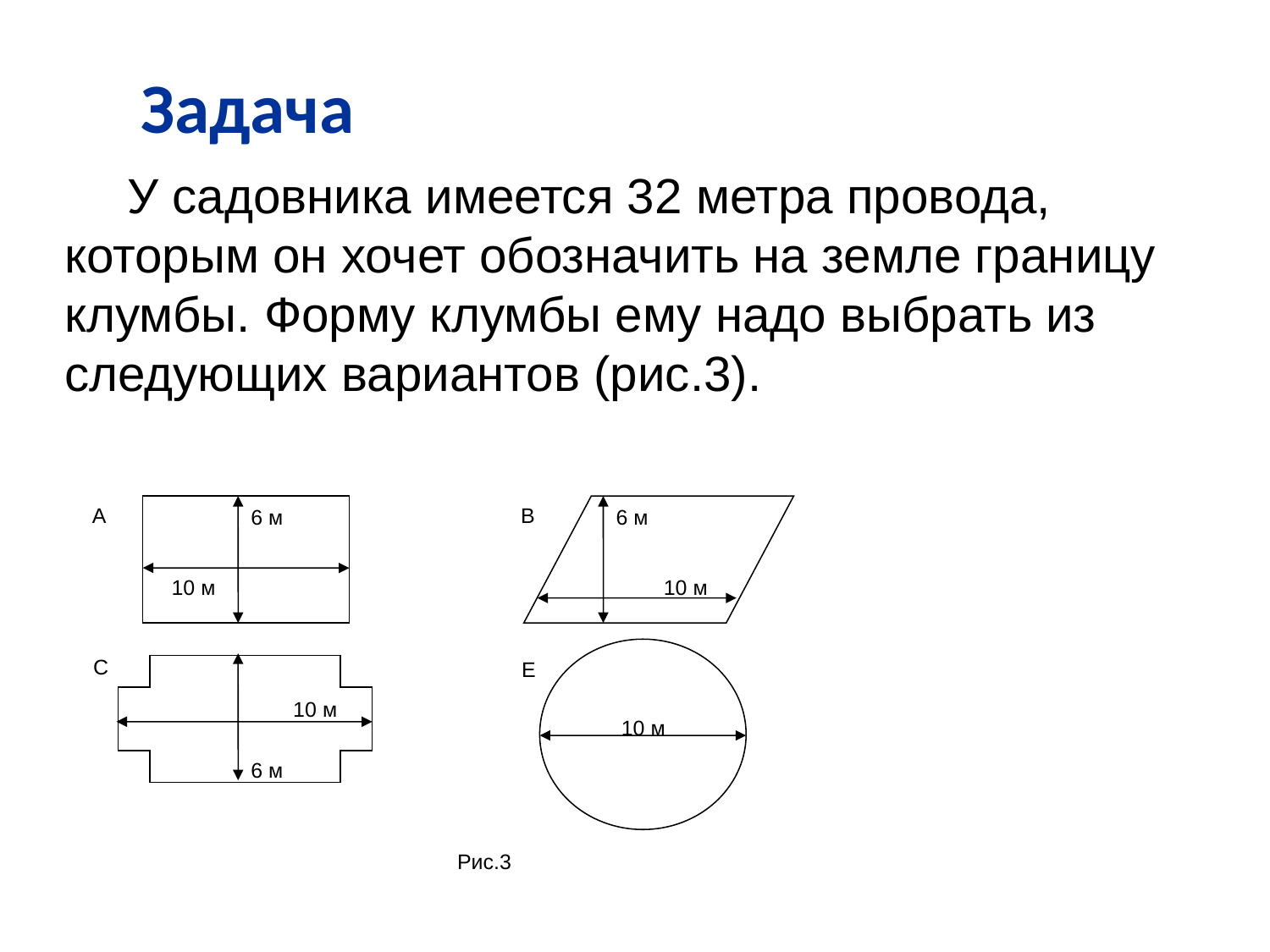

Задача

У садовника имеется 32 метра провода, которым он хочет обозначить на земле границу клумбы. Форму клумбы ему надо выбрать из следующих вариантов (рис.3).

А

В

6 м
6 м

10 м
10 м

С
Е

10 м
10 м

6 м
Рис.3